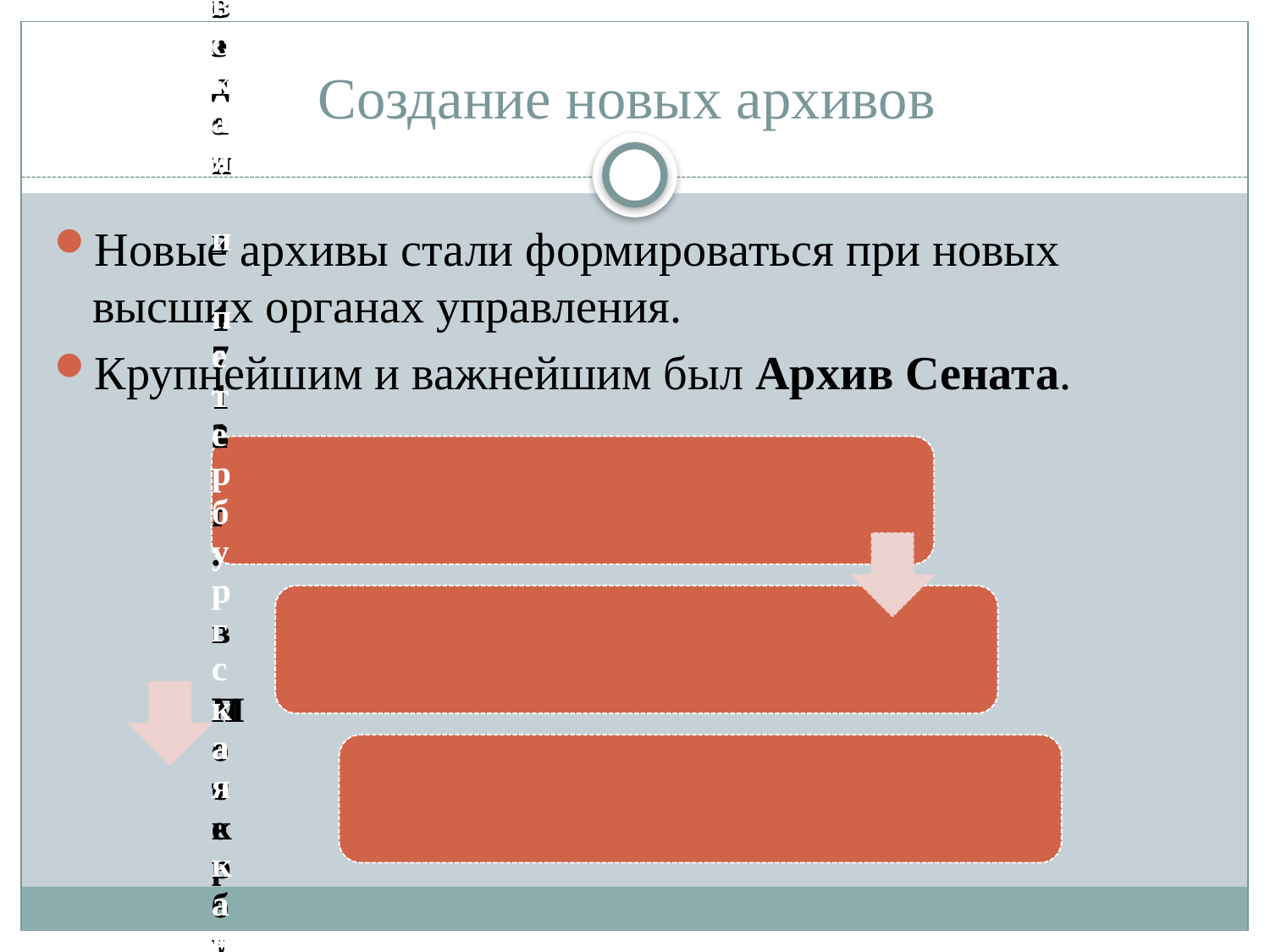

# Создание новых архивов
Новые архивы стали формироваться при новых высших органах управления.
Крупнейшим и важнейшим был Архив Сената.